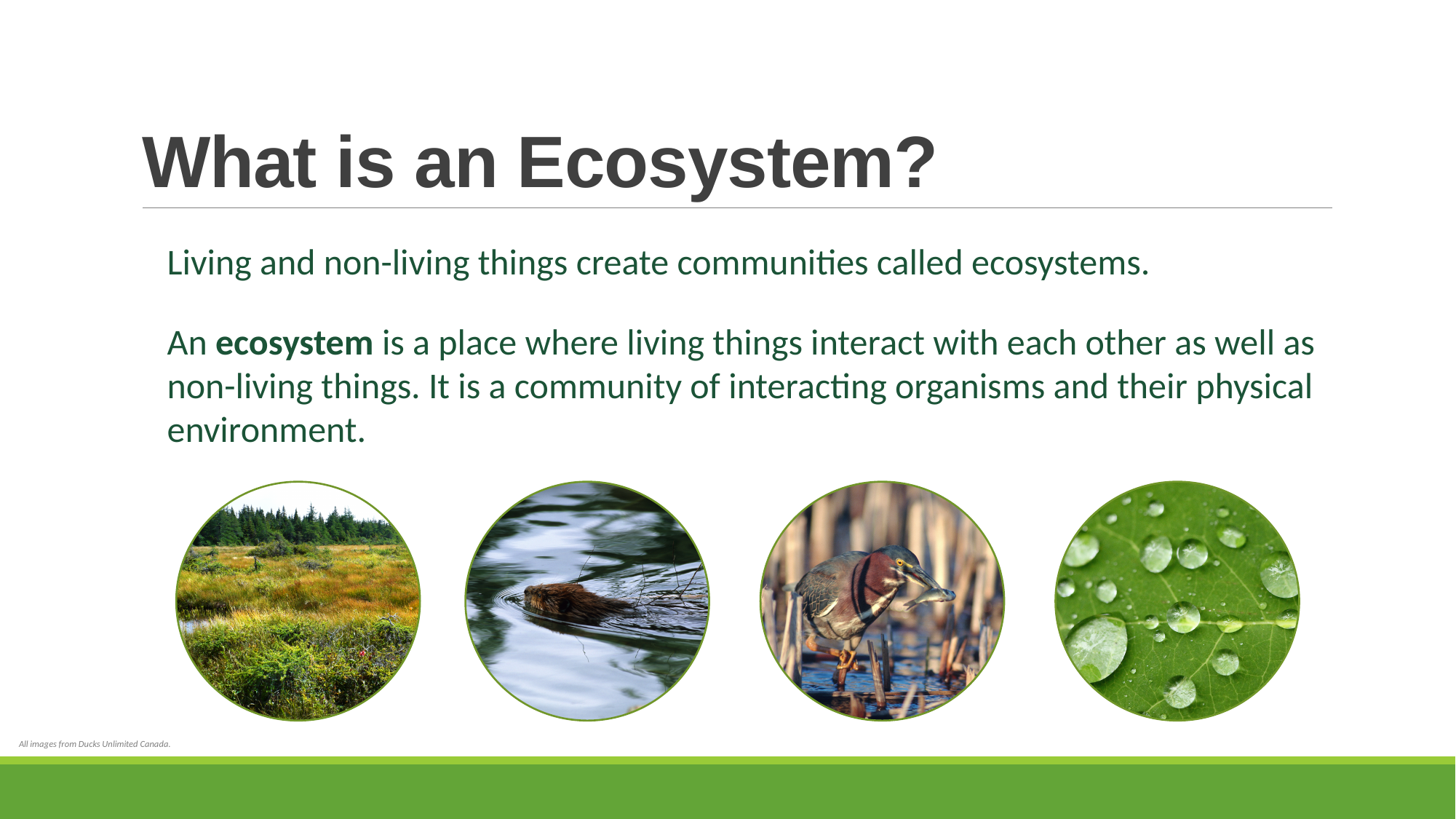

# What is an Ecosystem?
Living and non-living things create communities called ecosystems.
An ecosystem is a place where living things interact with each other as well as non-living things. It is a community of interacting organisms and their physical environment.

All images from Ducks Unlimited Canada.